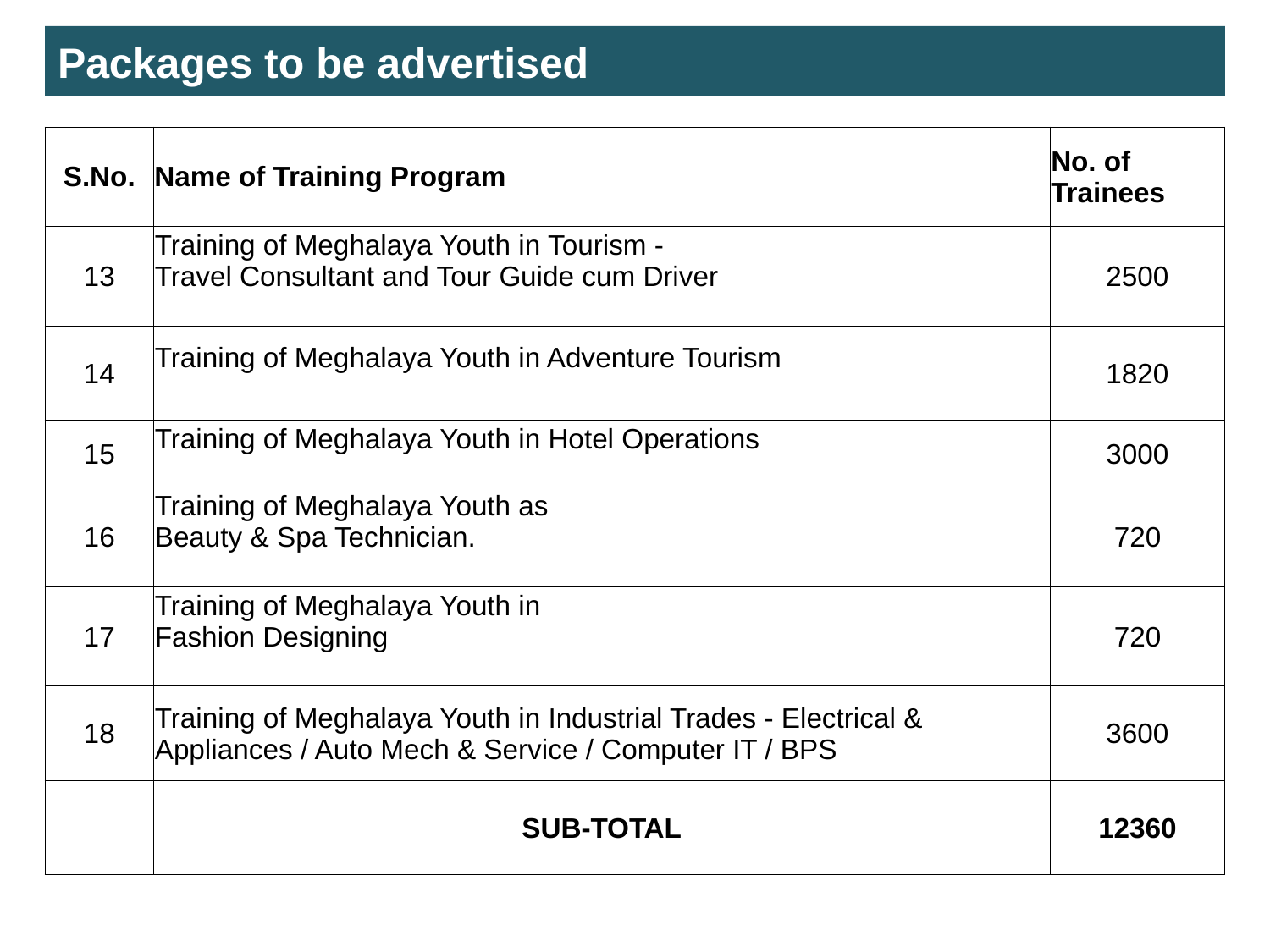

Packages to be advertised
| S.No. | Name of Training Program | No. of Trainees |
| --- | --- | --- |
| 13 | Training of Meghalaya Youth in Tourism - Travel Consultant and Tour Guide cum Driver | 2500 |
| 14 | Training of Meghalaya Youth in Adventure Tourism | 1820 |
| 15 | Training of Meghalaya Youth in Hotel Operations | 3000 |
| 16 | Training of Meghalaya Youth as Beauty & Spa Technician. | 720 |
| 17 | Training of Meghalaya Youth in Fashion Designing | 720 |
| 18 | Training of Meghalaya Youth in Industrial Trades - Electrical & Appliances / Auto Mech & Service / Computer IT / BPS | 3600 |
|  | SUB-TOTAL | 12360 |